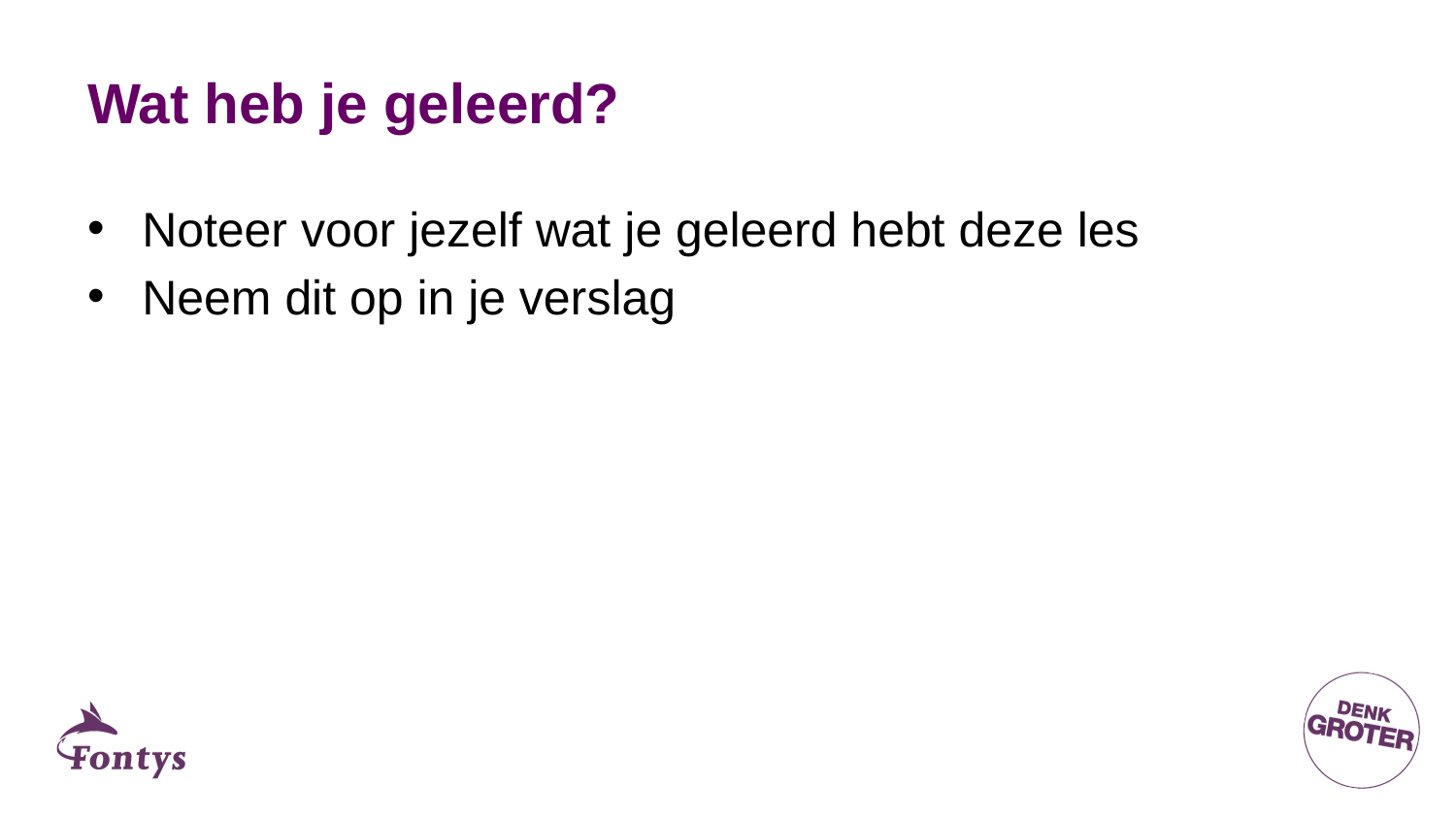

# Wat heb je geleerd?
Noteer voor jezelf wat je geleerd hebt deze les
Neem dit op in je verslag